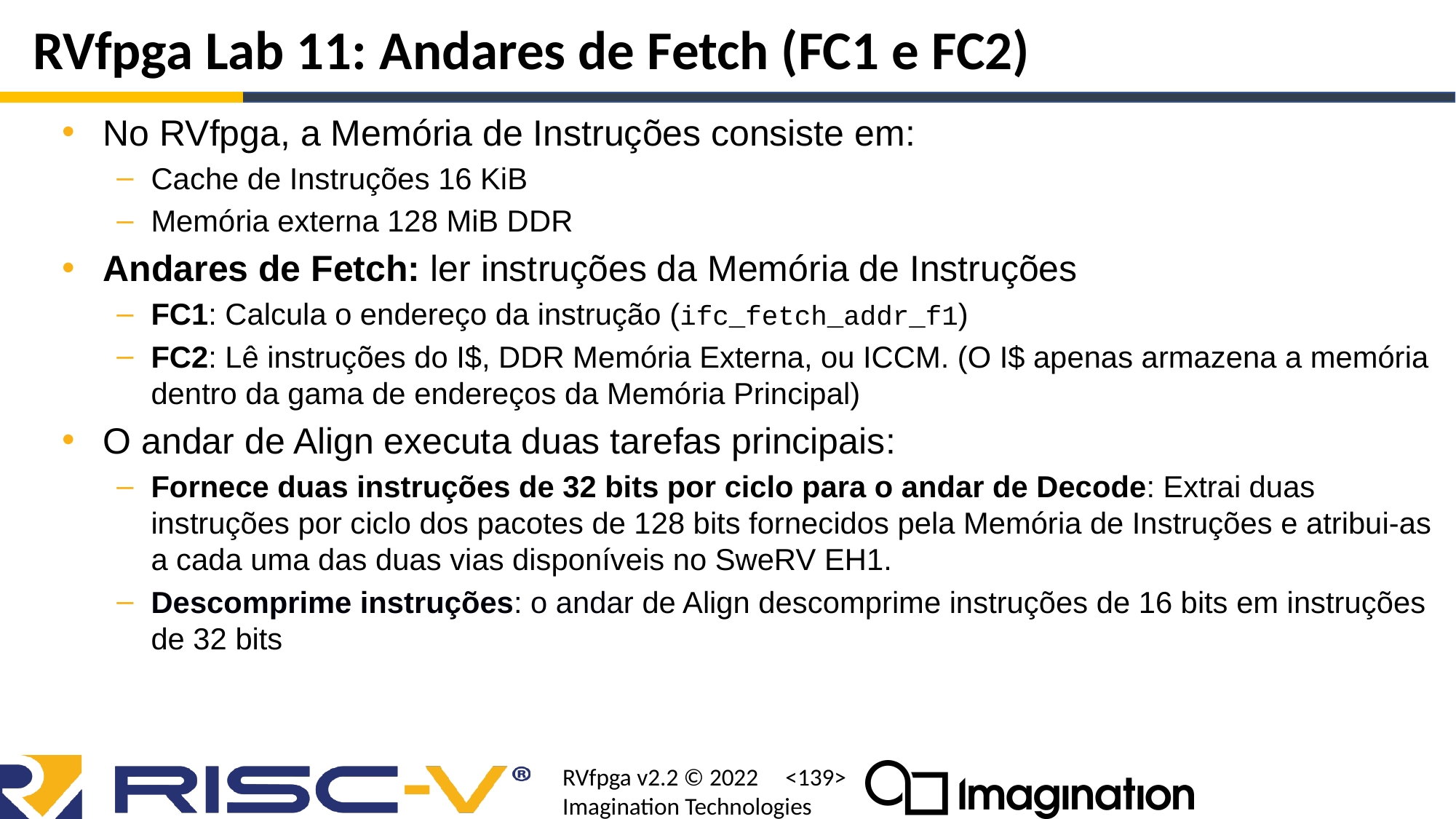

# RVfpga Lab 11: Andares de Fetch (FC1 e FC2)
No RVfpga, a Memória de Instruções consiste em:
Cache de Instruções 16 KiB
Memória externa 128 MiB DDR
Andares de Fetch: ler instruções da Memória de Instruções
FC1: Calcula o endereço da instrução (ifc_fetch_addr_f1)
FC2: Lê instruções do I$, DDR Memória Externa, ou ICCM. (O I$ apenas armazena a memória dentro da gama de endereços da Memória Principal)
O andar de Align executa duas tarefas principais:
Fornece duas instruções de 32 bits por ciclo para o andar de Decode: Extrai duas instruções por ciclo dos pacotes de 128 bits fornecidos pela Memória de Instruções e atribui-as a cada uma das duas vias disponíveis no SweRV EH1.
Descomprime instruções: o andar de Align descomprime instruções de 16 bits em instruções de 32 bits